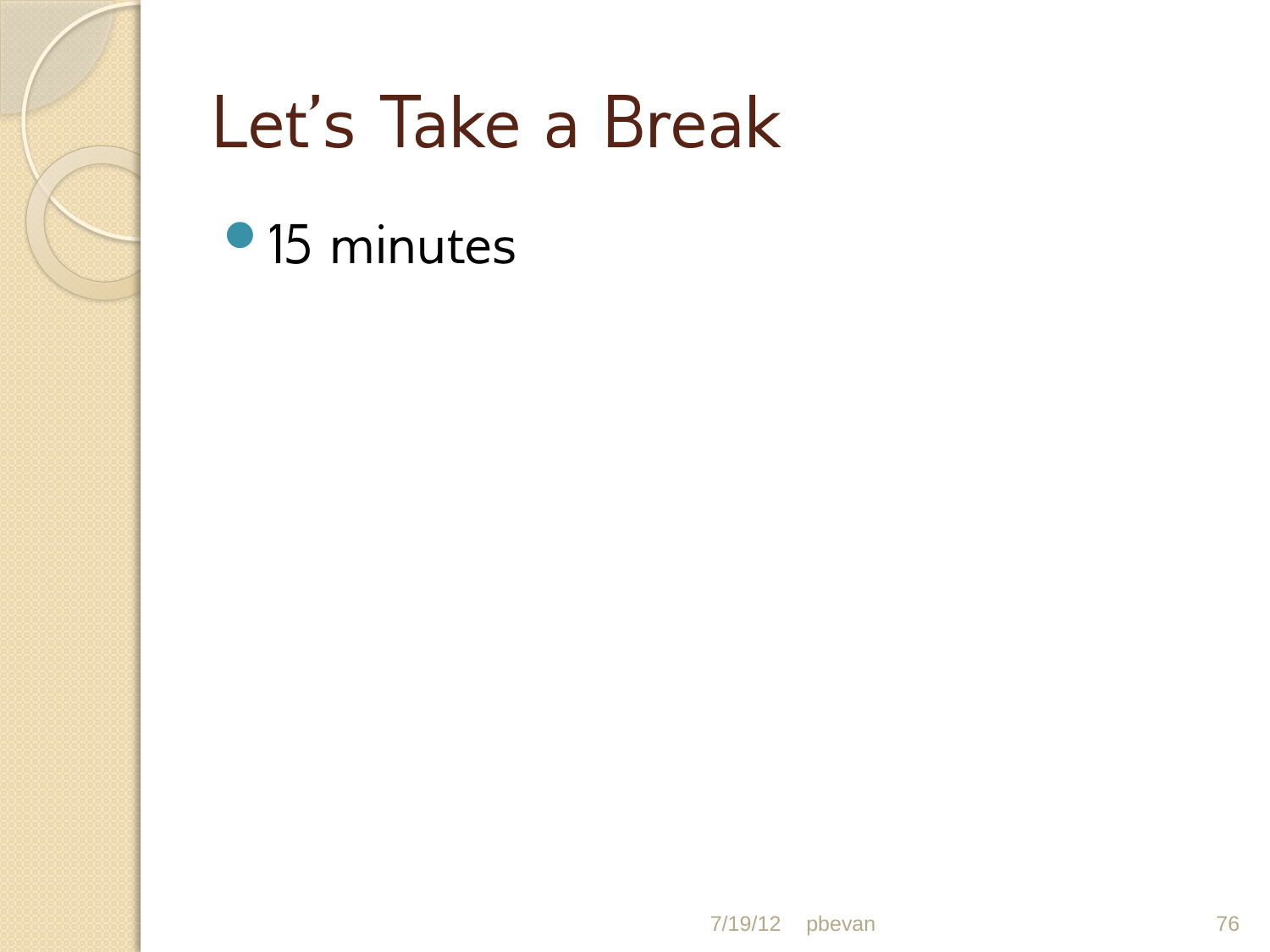

# Let’s Take a Break
15 minutes
7/19/12
pbevan
76